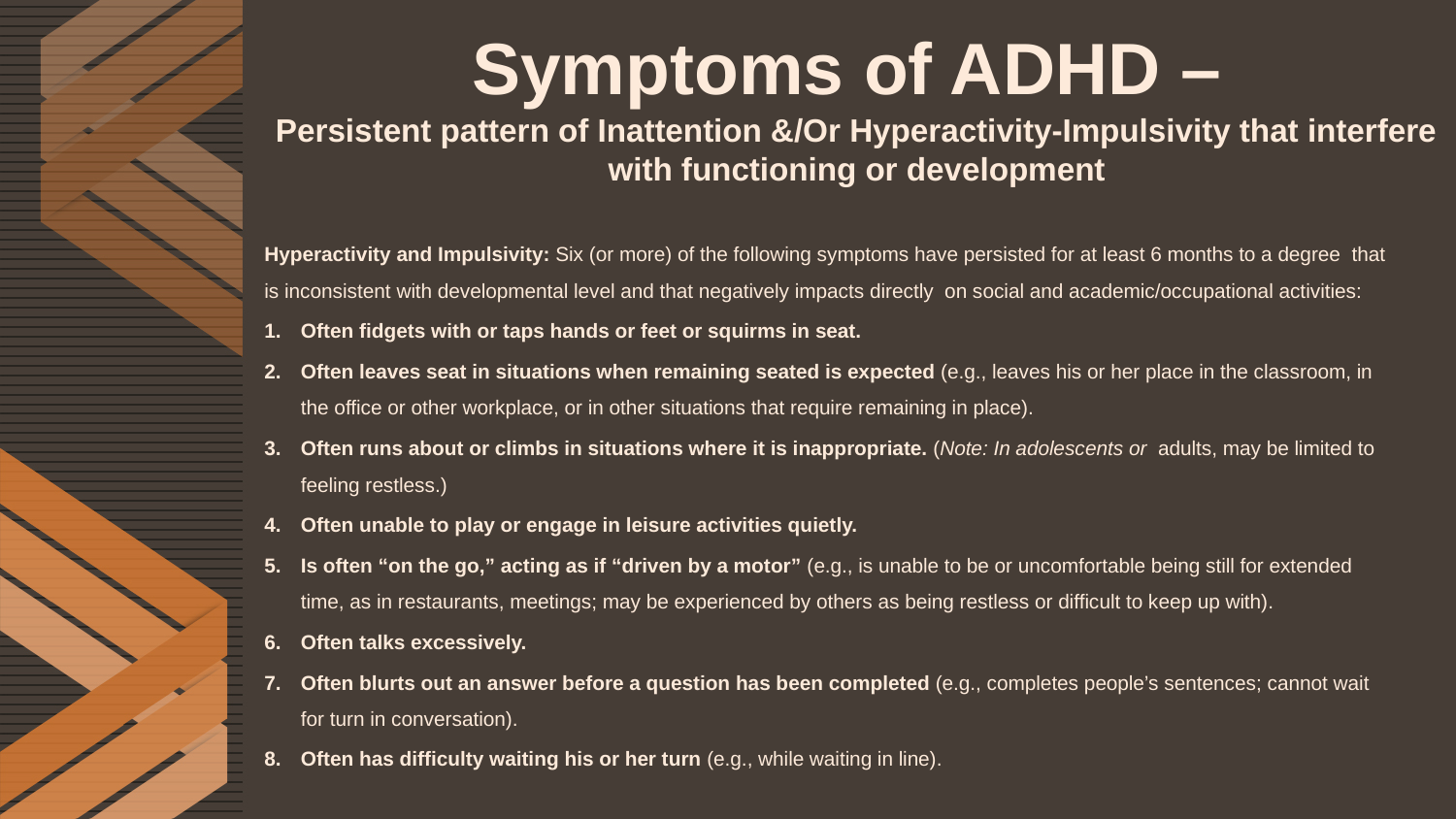

# Symptoms of ADHD – Persistent pattern of Inattention &/Or Hyperactivity-Impulsivity that interfere with functioning or development
Hyperactivity and Impulsivity: Six (or more) of the following symptoms have persisted for at least 6 months to a degree  that is inconsistent with developmental level and that negatively impacts directly  on social and academic/occupational activities:
Often fidgets with or taps hands or feet or squirms in seat.
Often leaves seat in situations when remaining seated is expected (e.g., leaves his or her place in the classroom, in the office or other workplace, or in other situations that require remaining in place).
Often runs about or climbs in situations where it is inappropriate. (Note: In adolescents or  adults, may be limited to feeling restless.)
Often unable to play or engage in leisure activities quietly.
Is often “on the go,” acting as if “driven by a motor” (e.g., is unable to be or uncomfortable being still for extended time, as in restaurants, meetings; may be experienced by others as being restless or difficult to keep up with).
Often talks excessively.
Often blurts out an answer before a question has been completed (e.g., completes people’s sentences; cannot wait for turn in conversation).
Often has difficulty waiting his or her turn (e.g., while waiting in line).